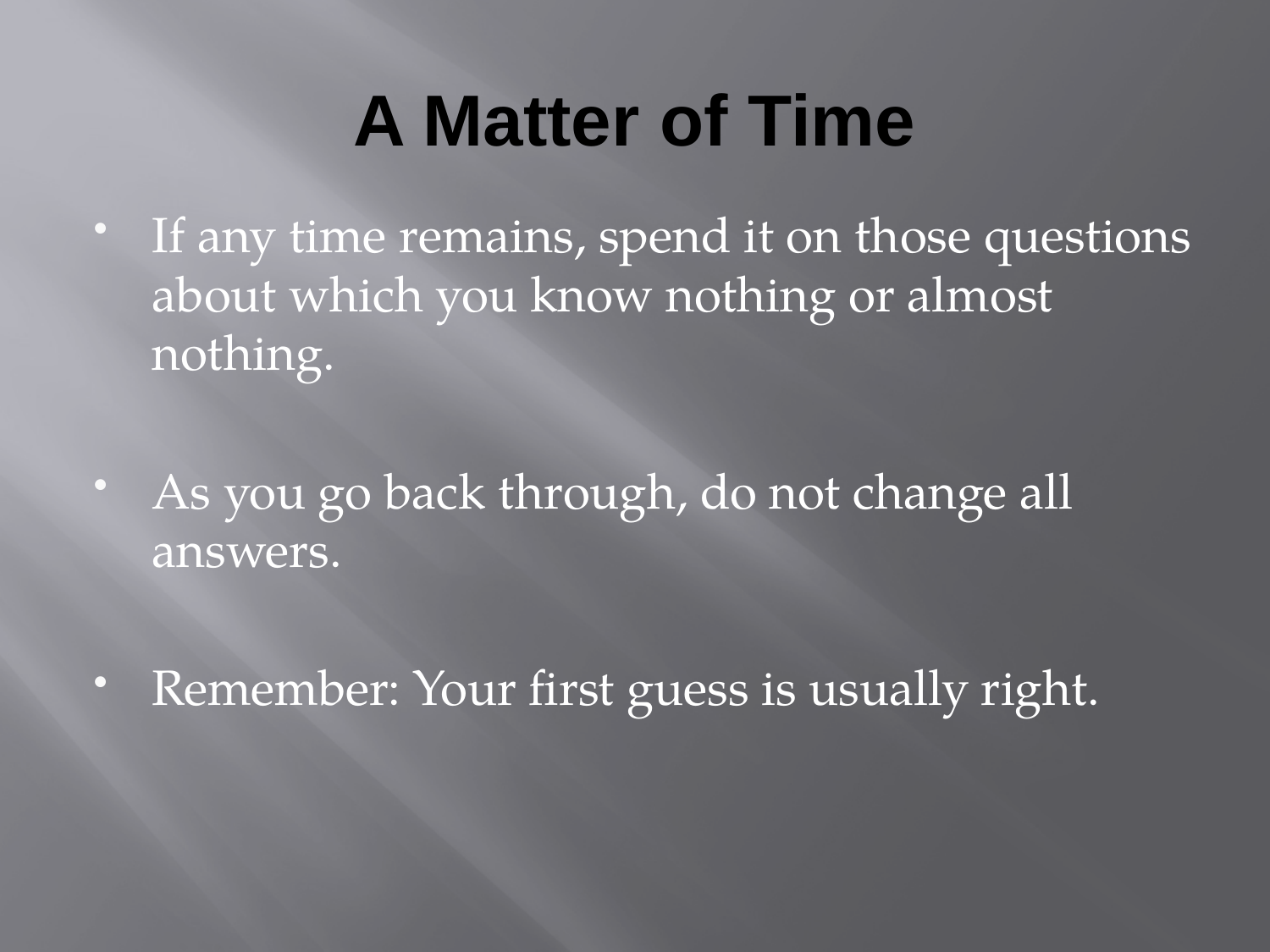

# A Matter of Time
If any time remains, spend it on those questions about which you know nothing or almost nothing.

As you go back through, do not change all answers.

Remember: Your first guess is usually right.